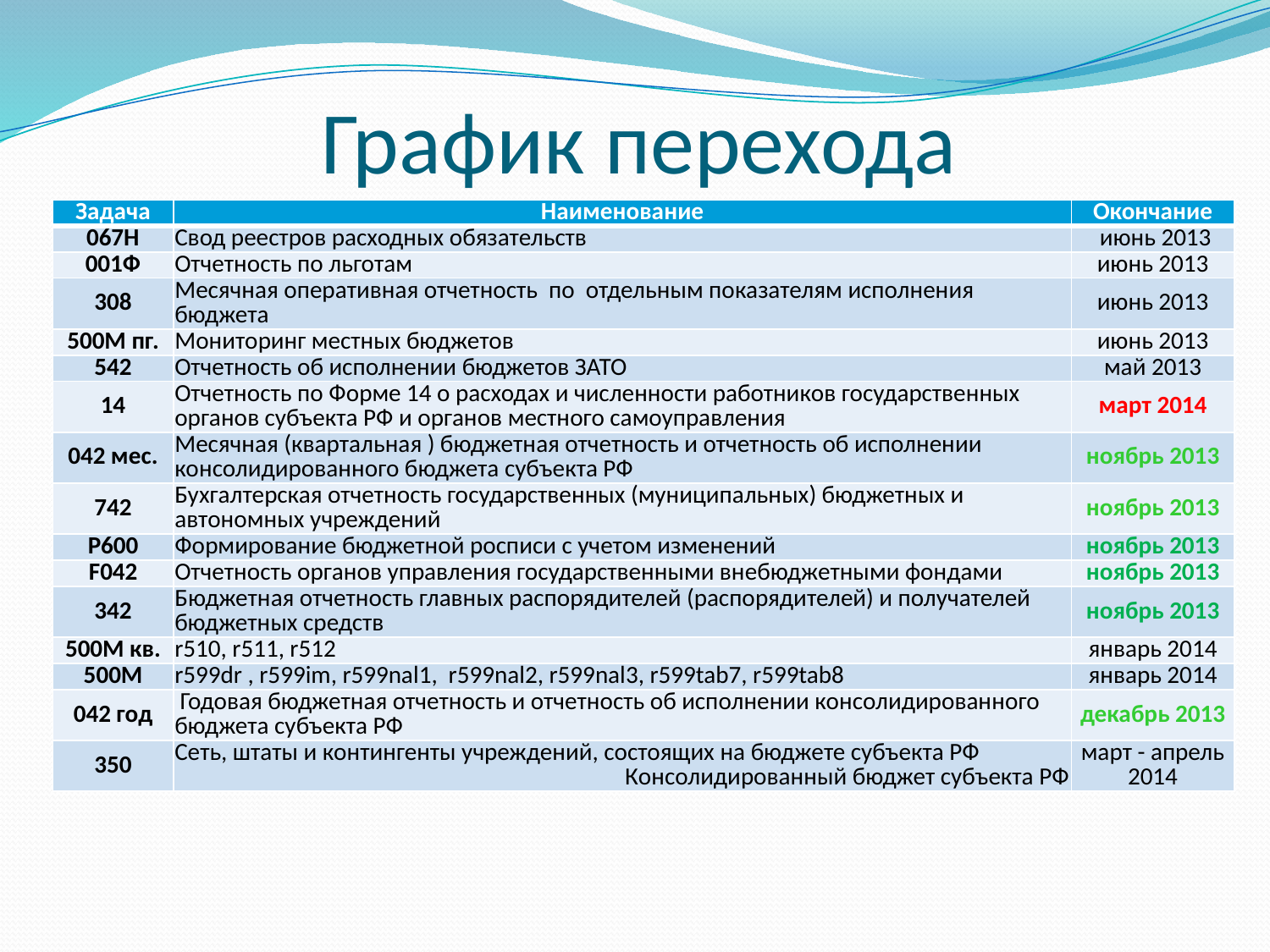

# График перехода
| Задача | Наименование | Окончание |
| --- | --- | --- |
| 067Н | Свод реестров расходных обязательств | июнь 2013 |
| 001Ф | Отчетность по льготам | июнь 2013 |
| 308 | Месячная оперативная отчетность по отдельным показателям исполнения бюджета | июнь 2013 |
| 500М пг. | Мониторинг местных бюджетов | июнь 2013 |
| 542 | Отчетность об исполнении бюджетов ЗАТО | май 2013 |
| 14 | Отчетность по Форме 14 о расходах и численности работников государственных органов субъекта РФ и органов местного самоуправления | март 2014 |
| 042 мес. | Месячная (квартальная ) бюджетная отчетность и отчетность об исполнении консолидированного бюджета субъекта РФ | ноябрь 2013 |
| 742 | Бухгалтерская отчетность государственных (муниципальных) бюджетных и автономных учреждений | ноябрь 2013 |
| Р600 | Формирование бюджетной росписи с учетом изменений | ноябрь 2013 |
| F042 | Отчетность органов управления государственными внебюджетными фондами | ноябрь 2013 |
| 342 | Бюджетная отчетность главных распорядителей (распорядителей) и получателей бюджетных средств | ноябрь 2013 |
| 500М кв. | r510, r511, r512 | январь 2014 |
| 500М | r599dr , r599im, r599nal1, r599nal2, r599nal3, r599tab7, r599tab8 | январь 2014 |
| 042 год | Годовая бюджетная отчетность и отчетность об исполнении консолидированного бюджета субъекта РФ | декабрь 2013 |
| 350 | Сеть, штаты и контингенты учреждений, состоящих на бюджете субъекта РФ Консолидированный бюджет субъекта РФ | март - апрель 2014 |